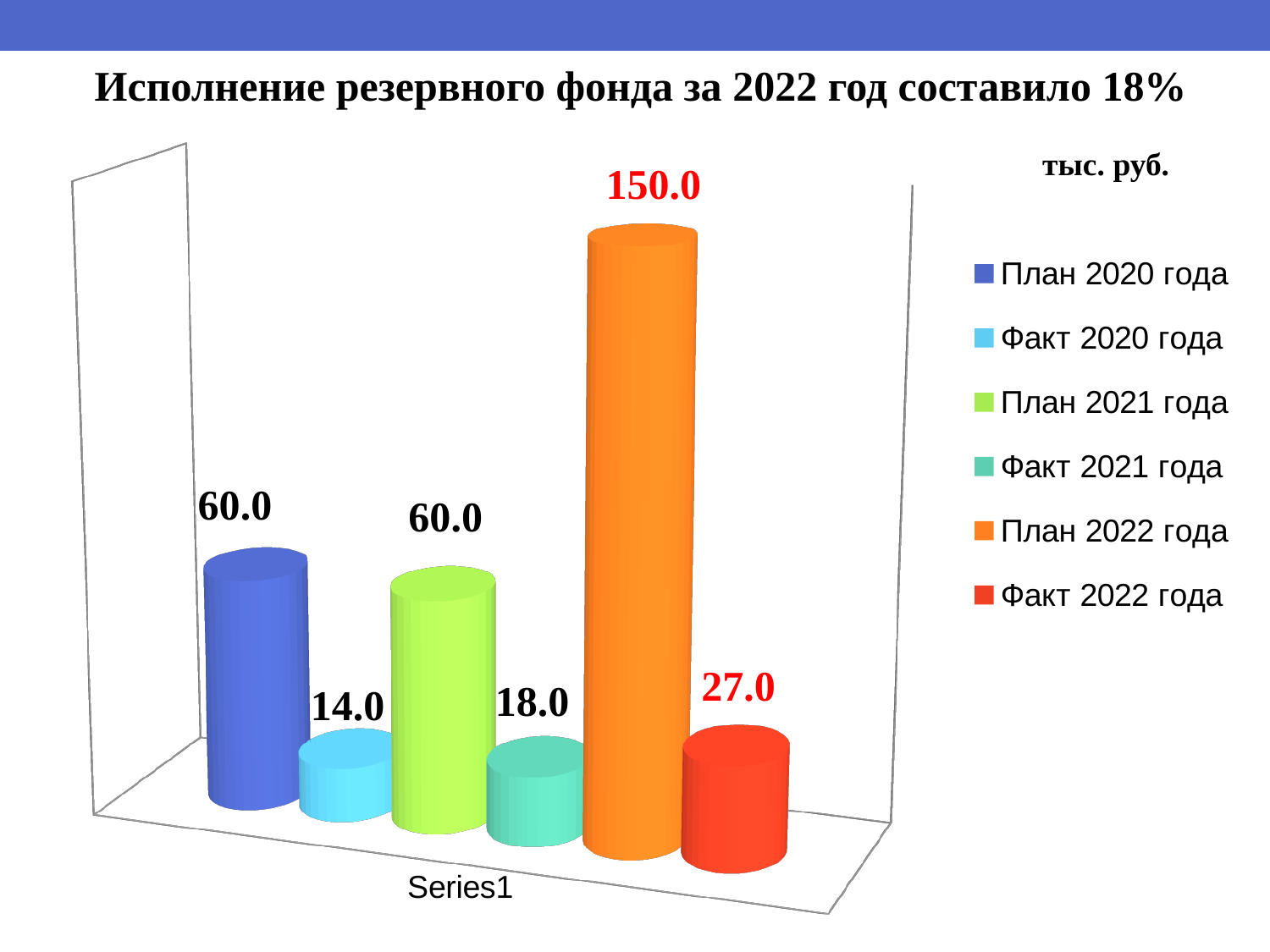

Исполнение резервного фонда за 2022 год составило 18%

[unsupported chart]

тыс. руб.